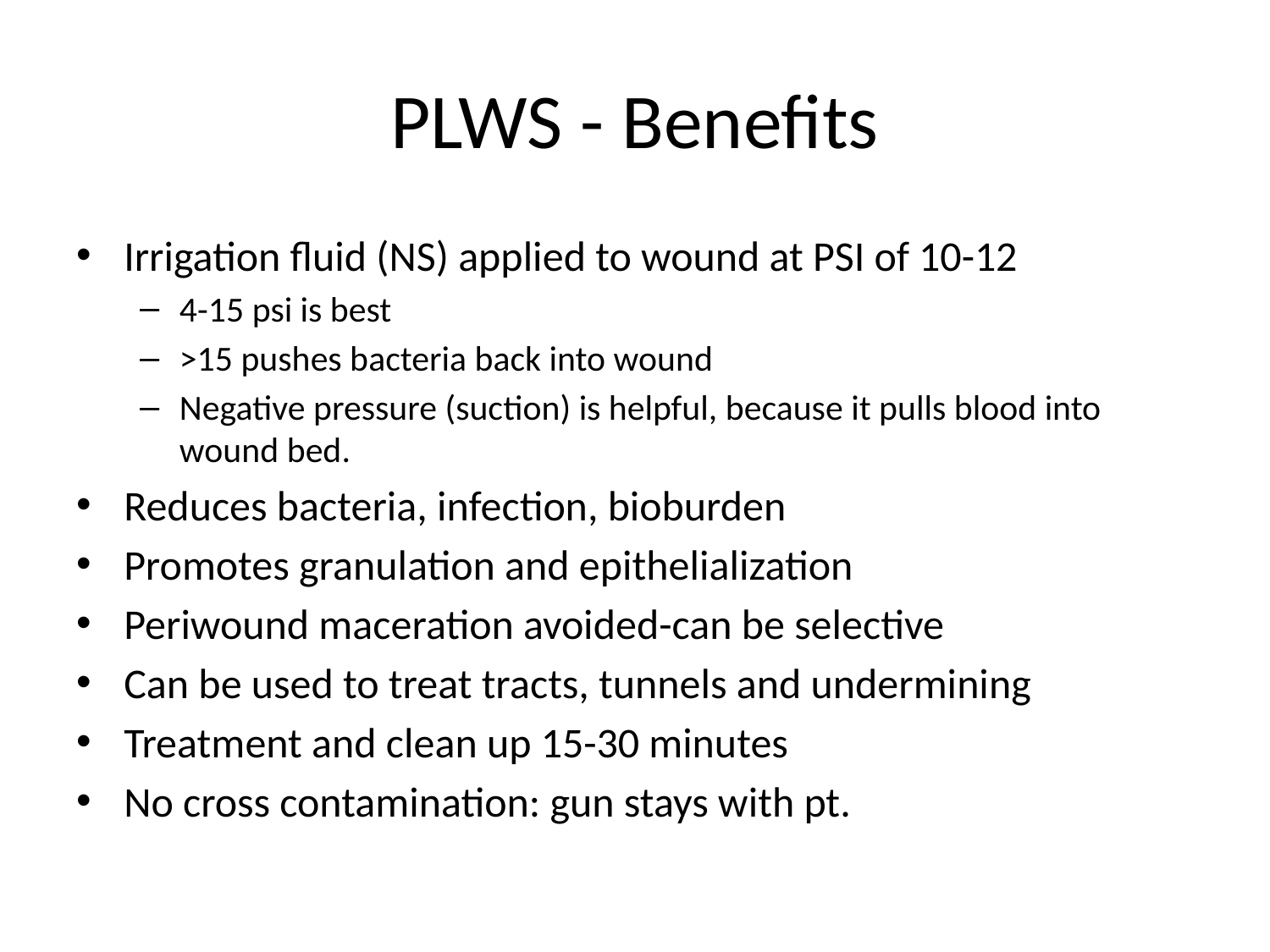

# PLWS - Benefits
Irrigation fluid (NS) applied to wound at PSI of 10-12
4-15 psi is best
>15 pushes bacteria back into wound
Negative pressure (suction) is helpful, because it pulls blood into wound bed.
Reduces bacteria, infection, bioburden
Promotes granulation and epithelialization
Periwound maceration avoided-can be selective
Can be used to treat tracts, tunnels and undermining
Treatment and clean up 15-30 minutes
No cross contamination: gun stays with pt.